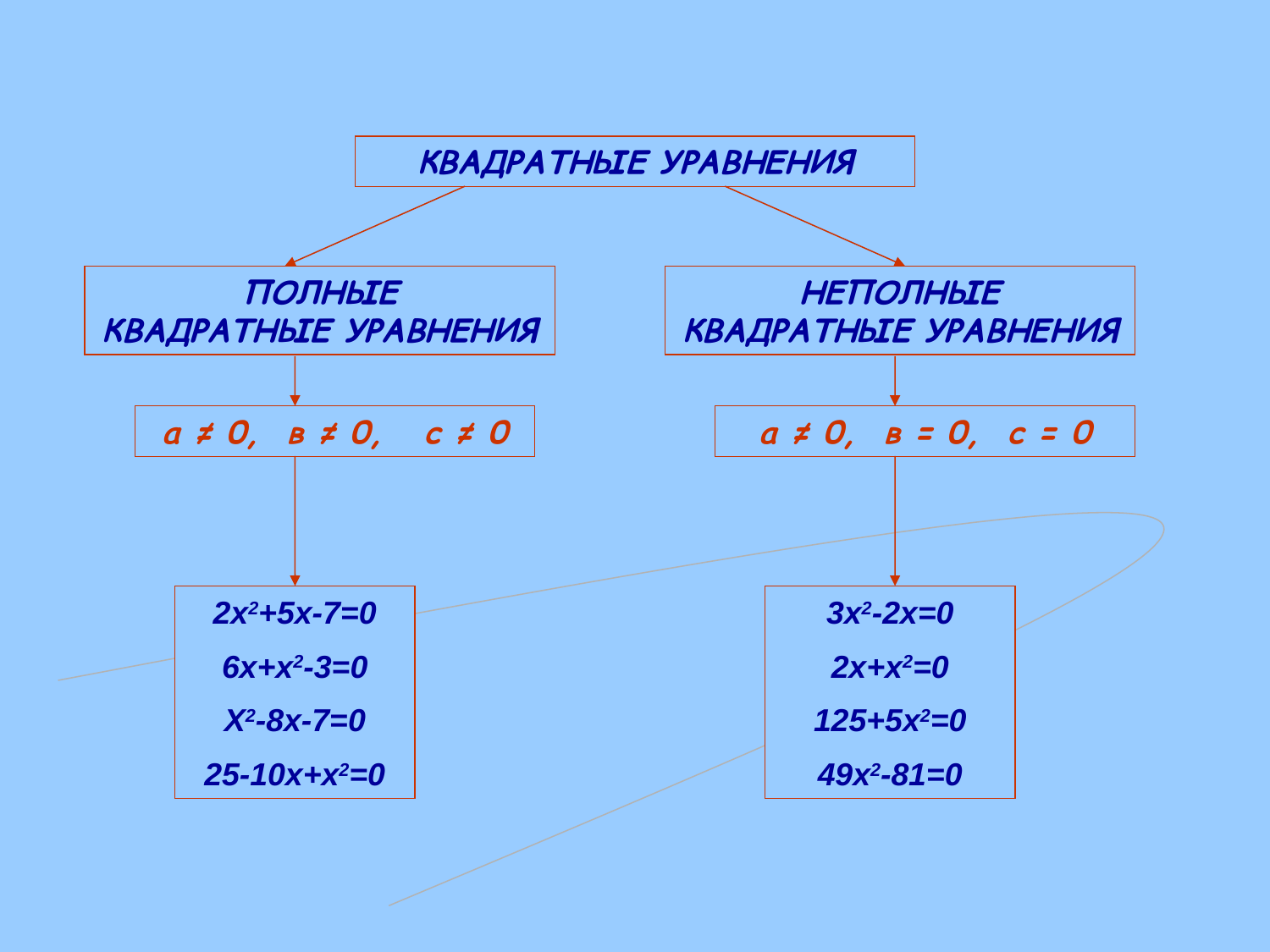

КВАДРАТНЫЕ УРАВНЕНИЯ

ПОЛНЫЕ
КВАДРАТНЫЕ УРАВНЕНИЯ
НЕПОЛНЫЕ
КВАДРАТНЫЕ УРАВНЕНИЯ

а ≠ 0,  в ≠ 0,   с ≠ 0
а ≠ 0,  в = 0,  с = 0

2х2+5х-7=0
6х+х2-3=0
Х2-8х-7=0
25-10х+х2=0
3х2-2х=0
2х+х2=0
125+5х2=0
49х2-81=0